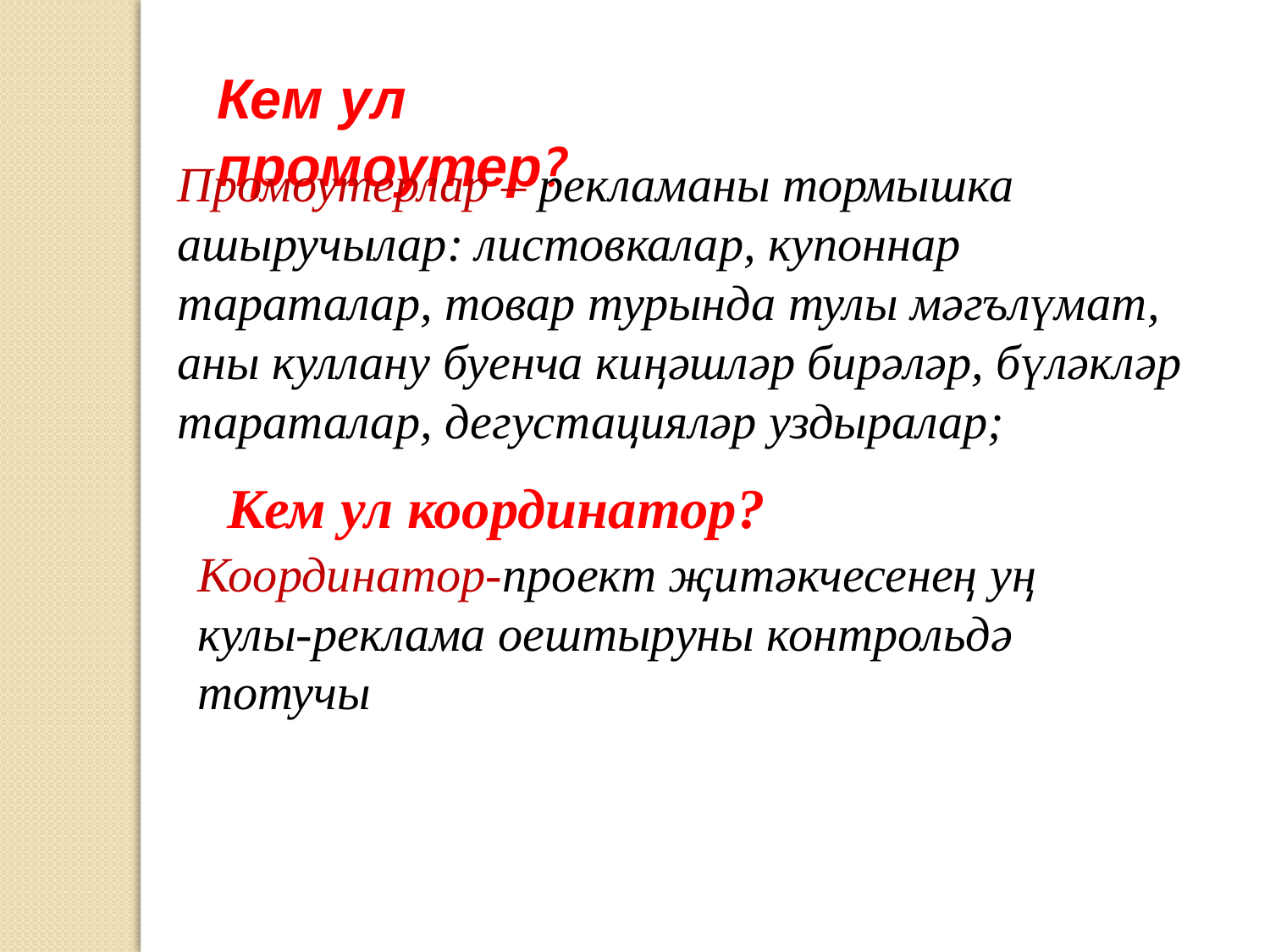

Кем ул промоутер?
Промоутерлар – рекламаны тормышка ашыручылар: листовкалар, купоннар тараталар, товар турында тулы мәгълүмат, аны куллану буенча киңәшләр бирәләр, бүләкләр тараталар, дегустацияләр уздыралар;

Кем ул координатор?
Координатор-проект җитәкчесенең уң кулы-реклама оештыруны контрольдә тотучы